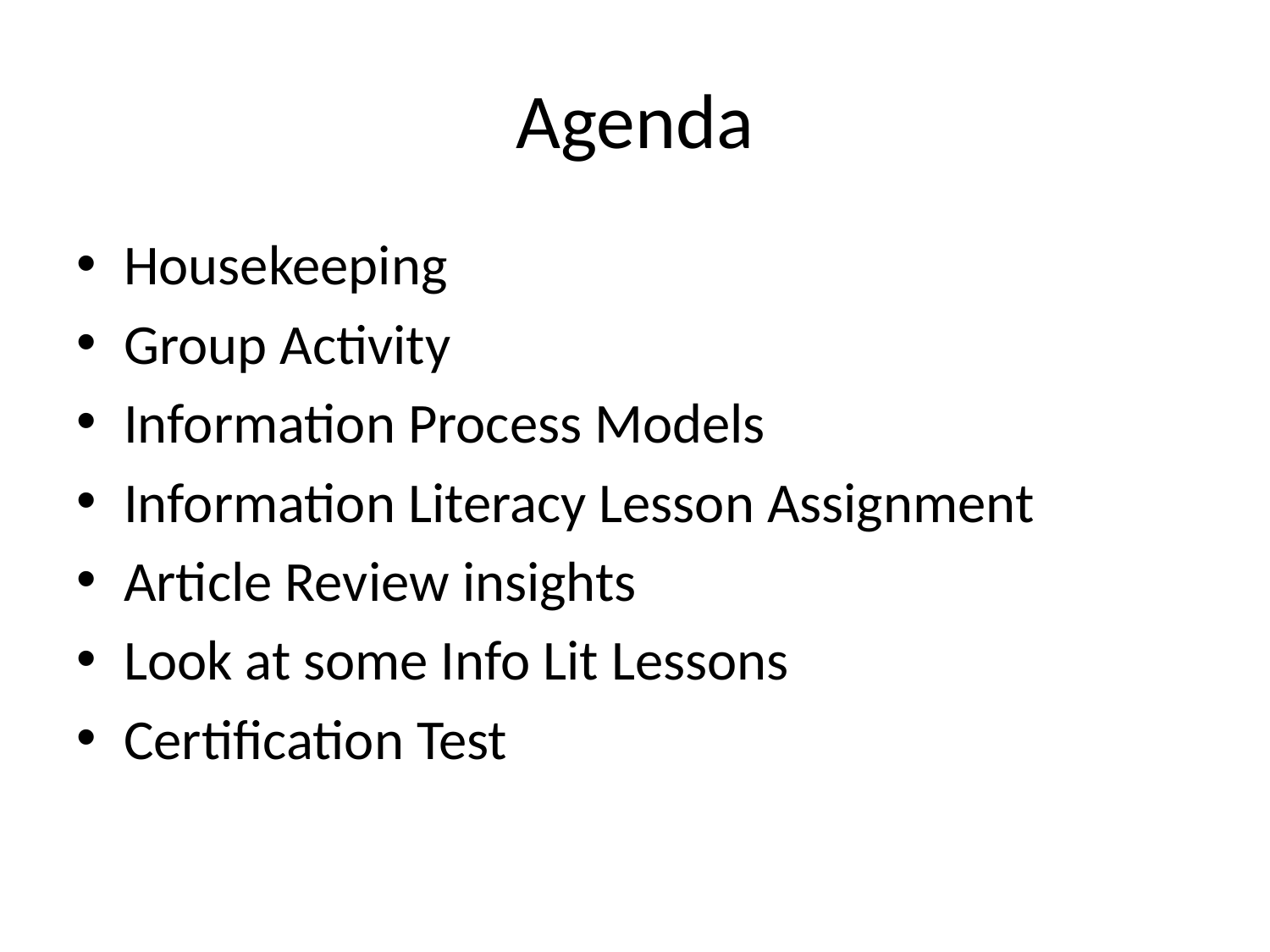

# Agenda
Housekeeping
Group Activity
Information Process Models
Information Literacy Lesson Assignment
Article Review insights
Look at some Info Lit Lessons
Certification Test